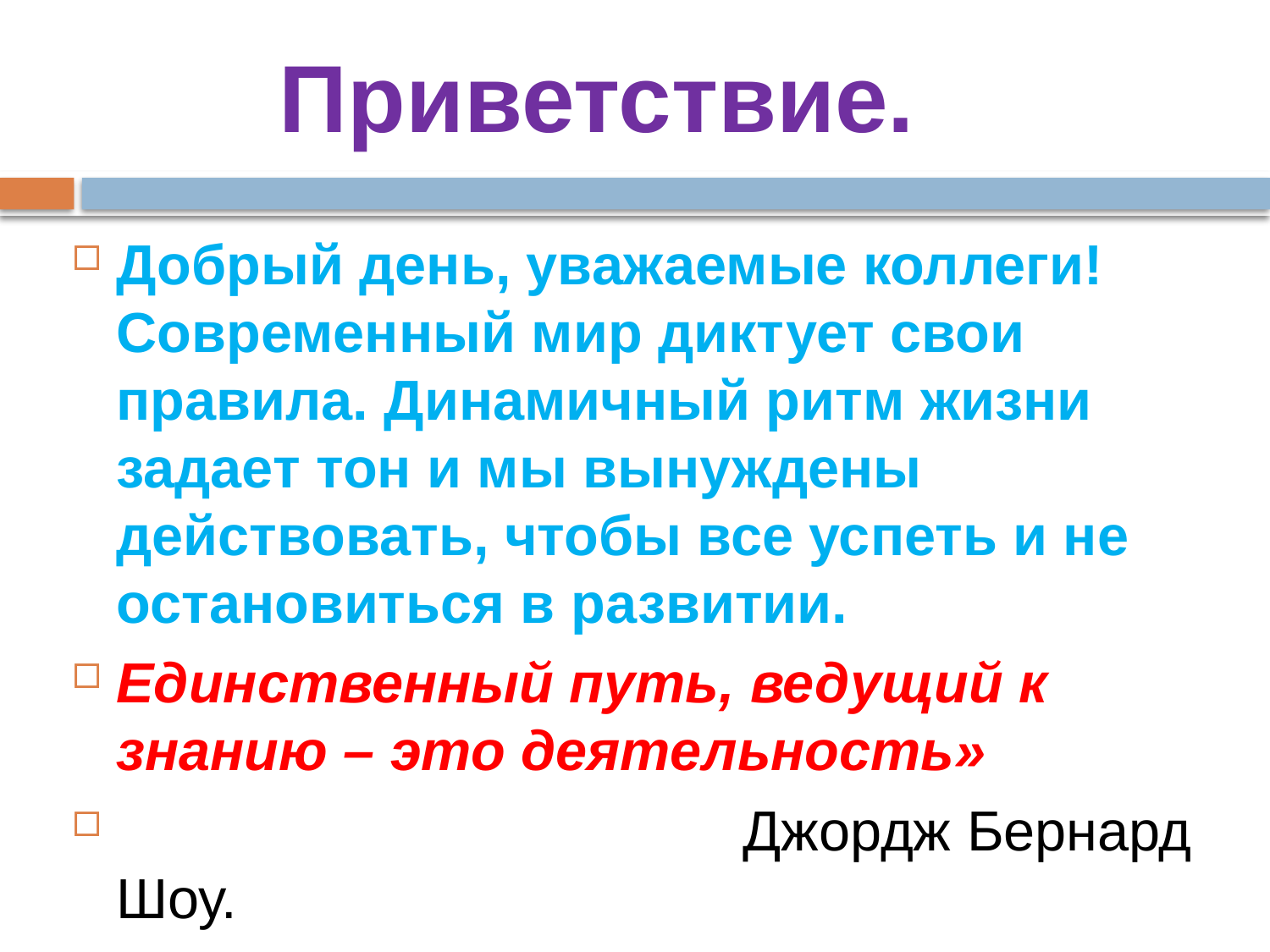

Приветствие.
#
Добрый день, уважаемые коллеги! Современный мир диктует свои правила. Динамичный ритм жизни задает тон и мы вынуждены действовать, чтобы все успеть и не остановиться в развитии.
Единственный путь, ведущий к знанию – это деятельность»
                                        Джордж Бернард Шоу.